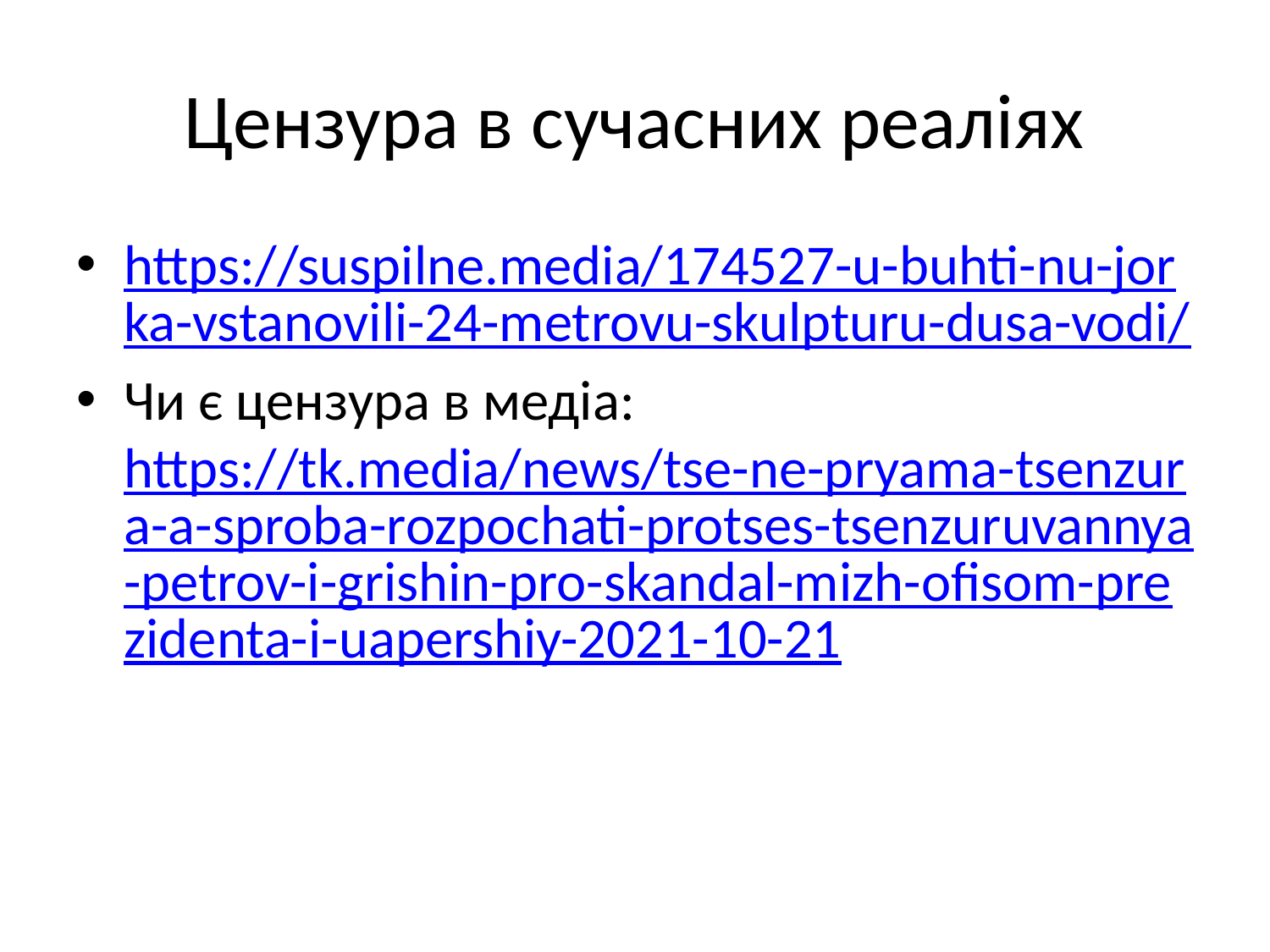

# Цензура в сучасних реаліях
https://suspilne.media/174527-u-buhti-nu-jorka-vstanovili-24-metrovu-skulpturu-dusa-vodi/
Чи є цензура в медіа: https://tk.media/news/tse-ne-pryama-tsenzura-a-sproba-rozpochati-protses-tsenzuruvannya-petrov-i-grishin-pro-skandal-mizh-ofisom-prezidenta-i-uapershiy-2021-10-21